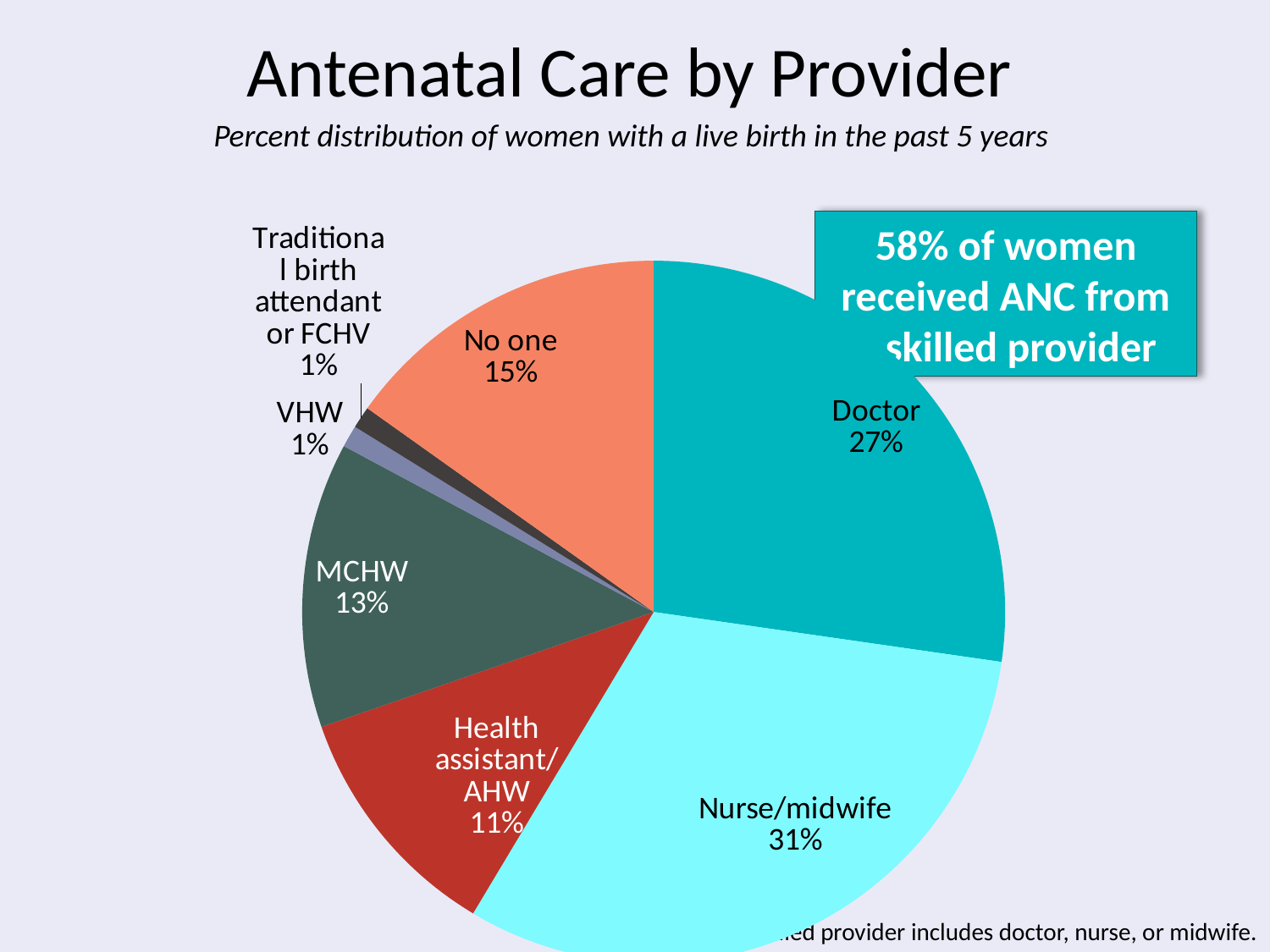

# Antenatal Care by Provider
Percent distribution of women with a live birth in the past 5 years

### Chart

| Category | Sales |
|---|---|
| Doctor | 27.0 |
| Nurse/midwife | 31.0 |
| Health assistant/AHW | 11.0 |
| MCHW | 13.0 |
| VHW | 1.0 |
| Traditional birth attendant or FCHV | 1.0 |
| No one | 15.0 |
58% of women received ANC from a skilled provider
*Skilled provider includes doctor, nurse, or midwife.